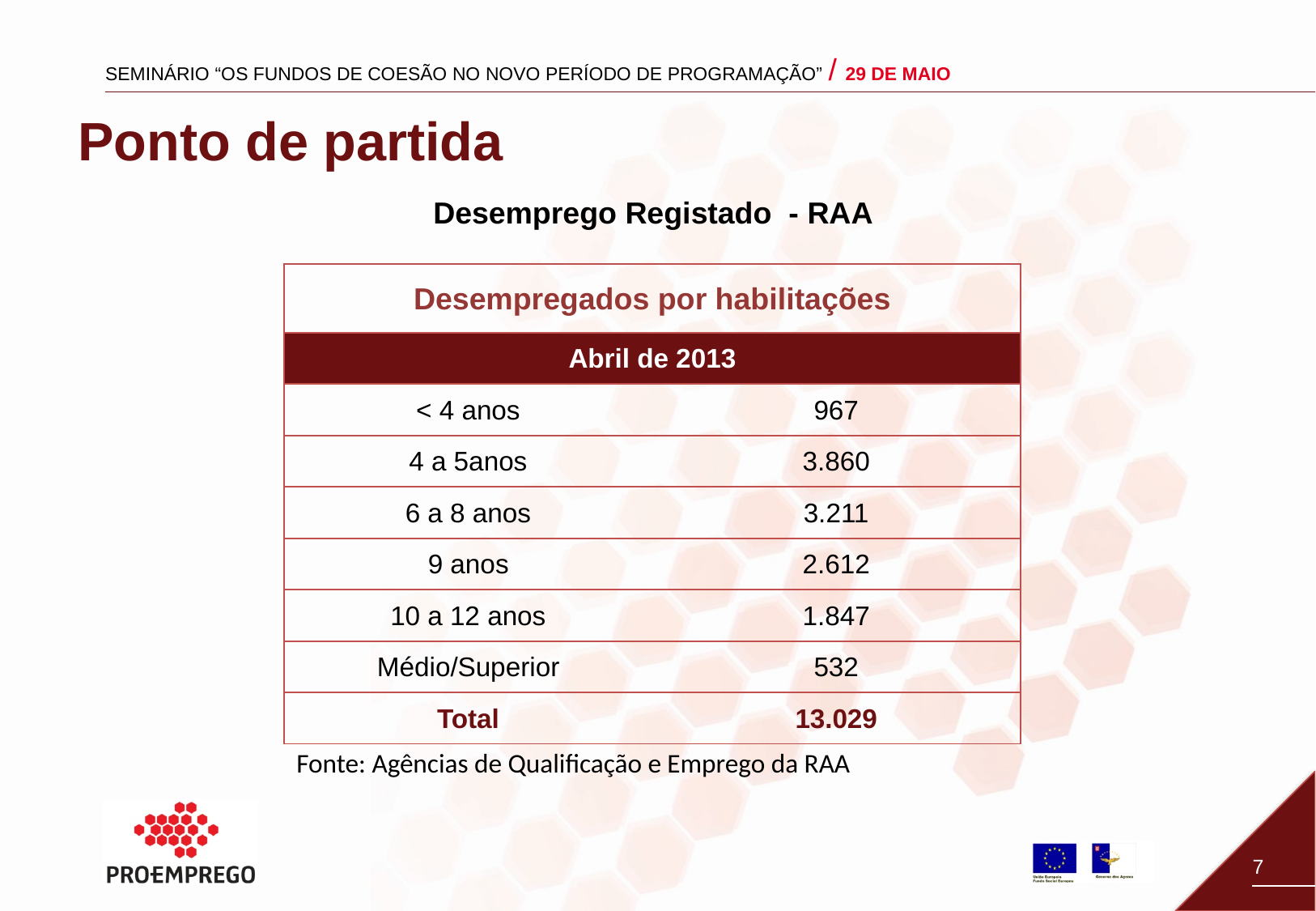

# Ponto de partida
Desemprego Registado  - RAA
| Desempregados por habilitações |  |
| --- | --- |
| Abril de 2013 |  |
| < 4 anos | 967 |
| 4 a 5anos | 3.860 |
| 6 a 8 anos | 3.211 |
| 9 anos | 2.612 |
| 10 a 12 anos | 1.847 |
| Médio/Superior | 532 |
| Total | 13.029 |
Fonte: Agências de Qualificação e Emprego da RAA